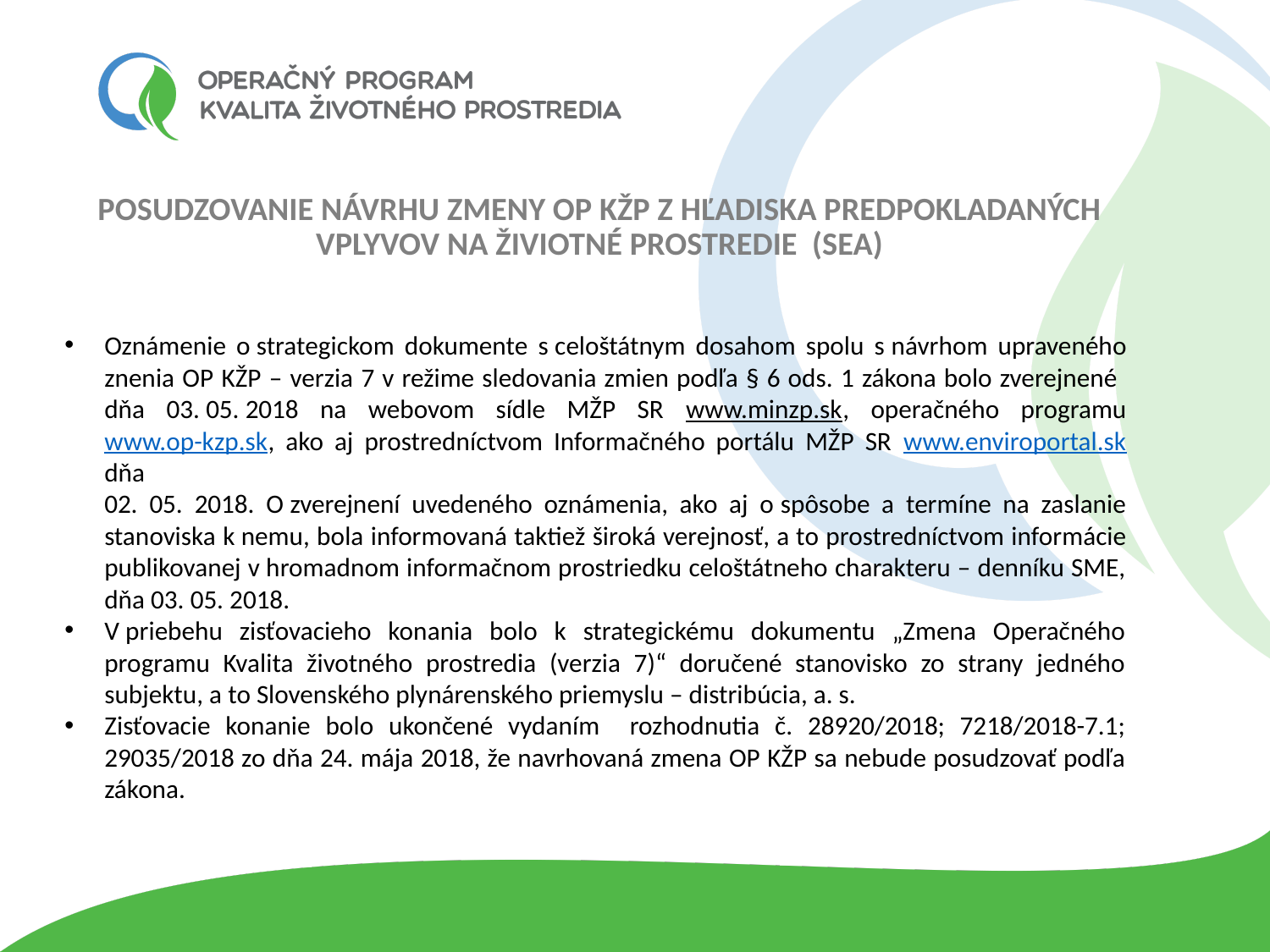

# poSUDZOVANIE NÁVRHU ZMENY OP KŽP Z HĽADISKA PREDPOKLADANÝCH VPLYVOV NA ŽIVIOTNÉ PROSTREDIE  (Sea)

Oznámenie o strategickom dokumente s celoštátnym dosahom spolu s návrhom upraveného znenia OP KŽP – verzia 7 v režime sledovania zmien podľa § 6 ods. 1 zákona bolo zverejnené  dňa 03. 05. 2018 na webovom sídle MŽP SR www.minzp.sk, operačného programu www.op-kzp.sk, ako aj prostredníctvom Informačného portálu MŽP SR www.enviroportal.sk dňa
02. 05. 2018. O zverejnení uvedeného oznámenia, ako aj o spôsobe a termíne na zaslanie stanoviska k nemu, bola informovaná taktiež široká verejnosť, a to prostredníctvom informácie publikovanej v hromadnom informačnom prostriedku celoštátneho charakteru – denníku SME, dňa 03. 05. 2018.
V priebehu zisťovacieho konania bolo k strategickému dokumentu „Zmena Operačného programu Kvalita životného prostredia (verzia 7)“ doručené stanovisko zo strany jedného subjektu, a to Slovenského plynárenského priemyslu – distribúcia, a. s.
Zisťovacie konanie bolo ukončené vydaním  rozhodnutia č. 28920/2018; 7218/2018-7.1; 29035/2018 zo dňa 24. mája 2018, že navrhovaná zmena OP KŽP sa nebude posudzovať podľa zákona.